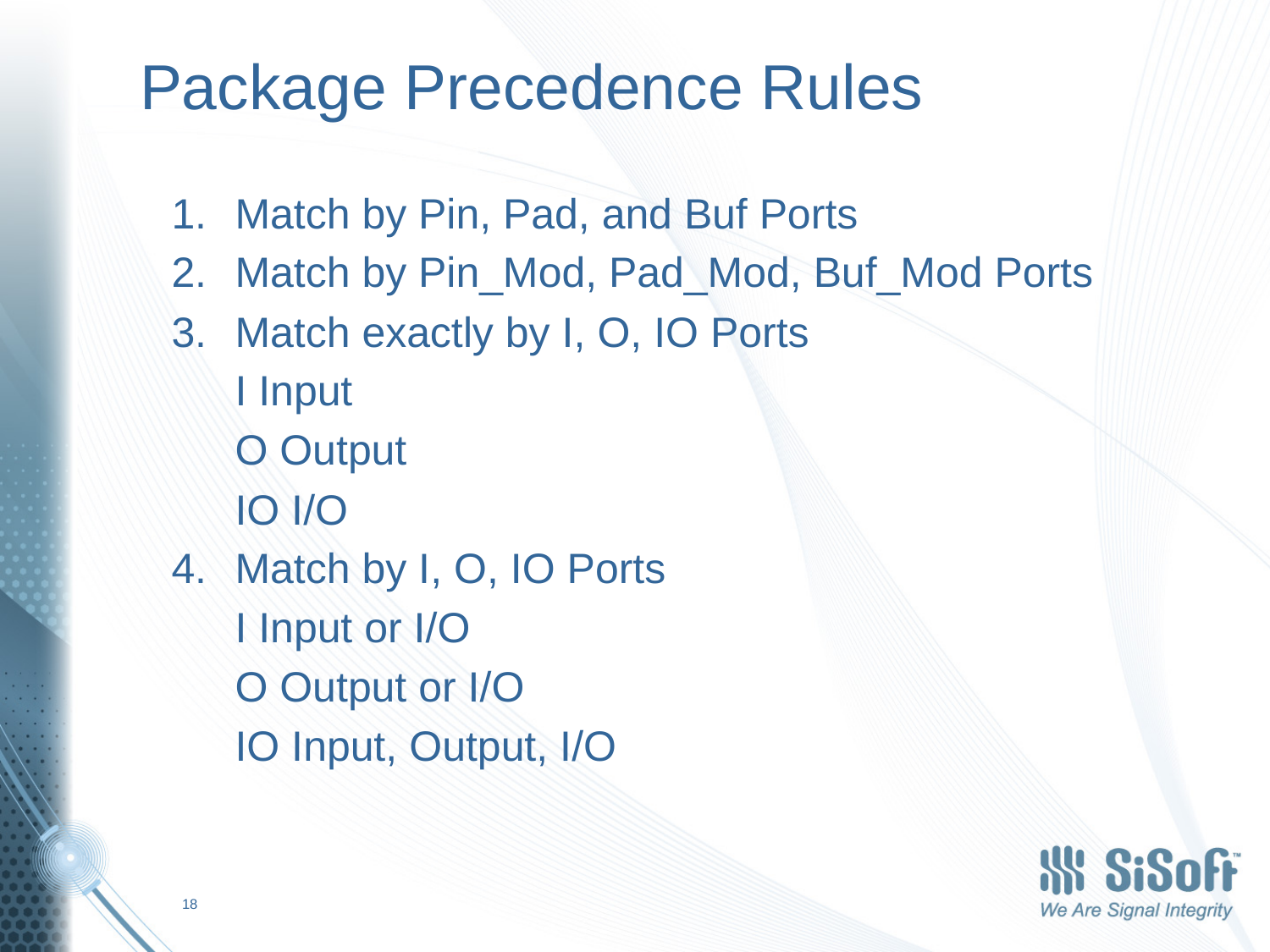

# Package Precedence Rules
Match by Pin, Pad, and Buf Ports
Match by Pin_Mod, Pad_Mod, Buf_Mod Ports
Match exactly by I, O, IO Ports
I Input
O Output
IO I/O
Match by I, O, IO Ports
I Input or I/O
O Output or I/O
IO Input, Output, I/O
18